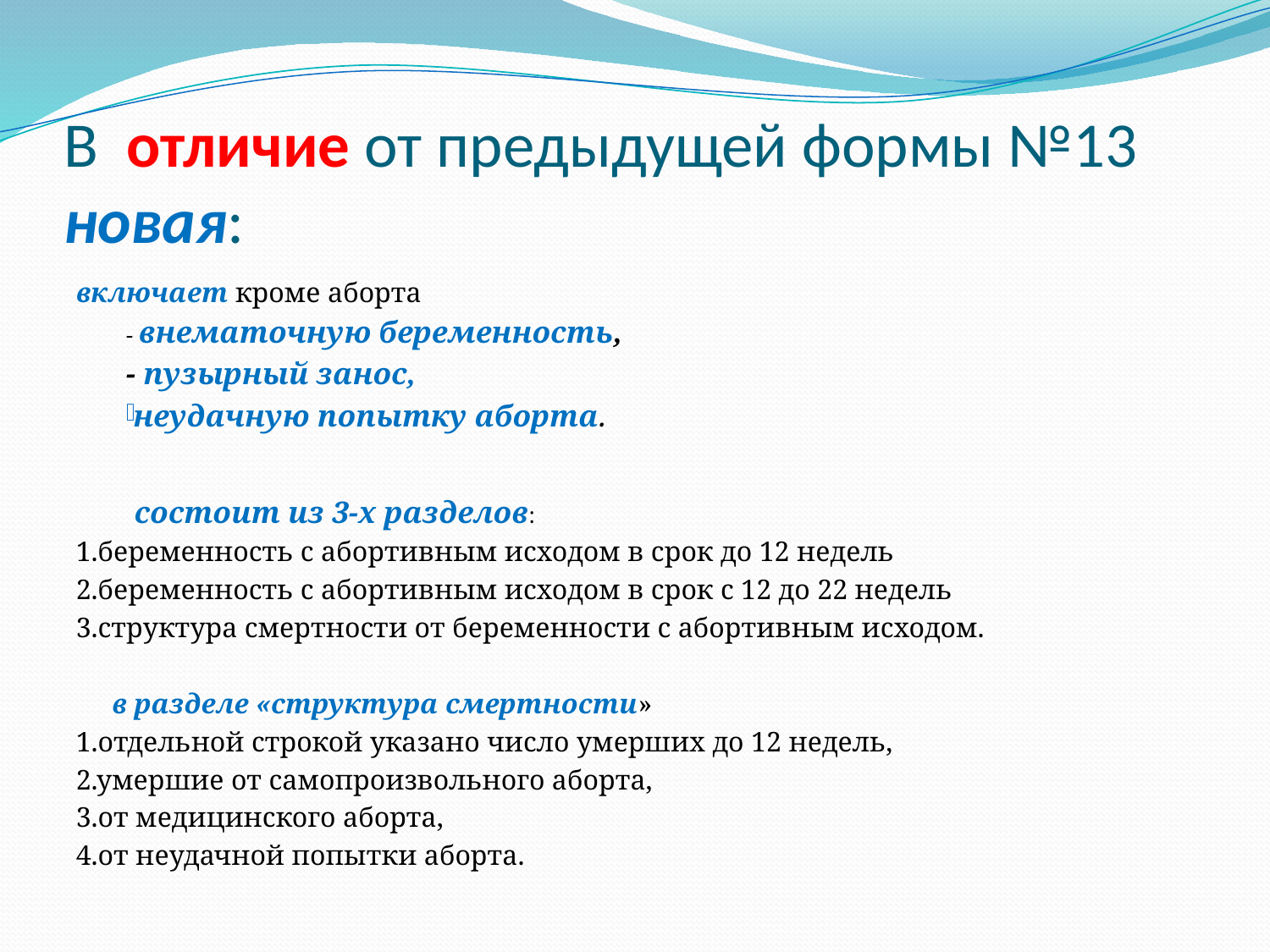

# В  отличие от предыдущей формы №13  новая:
включает кроме аборта
- внематочную беременность,
- пузырный занос,
неудачную попытку аборта.

 состоит из 3-х разделов:
1.беременность с абортивным исходом в срок до 12 недель
2.беременность с абортивным исходом в срок с 12 до 22 недель
3.структура смертности от беременности с абортивным исходом.

     в разделе «структура смертности»
1.отдельной строкой указано число умерших до 12 недель,
2.умершие от самопроизвольного аборта,
3.от медицинского аборта,
4.от неудачной попытки аборта.